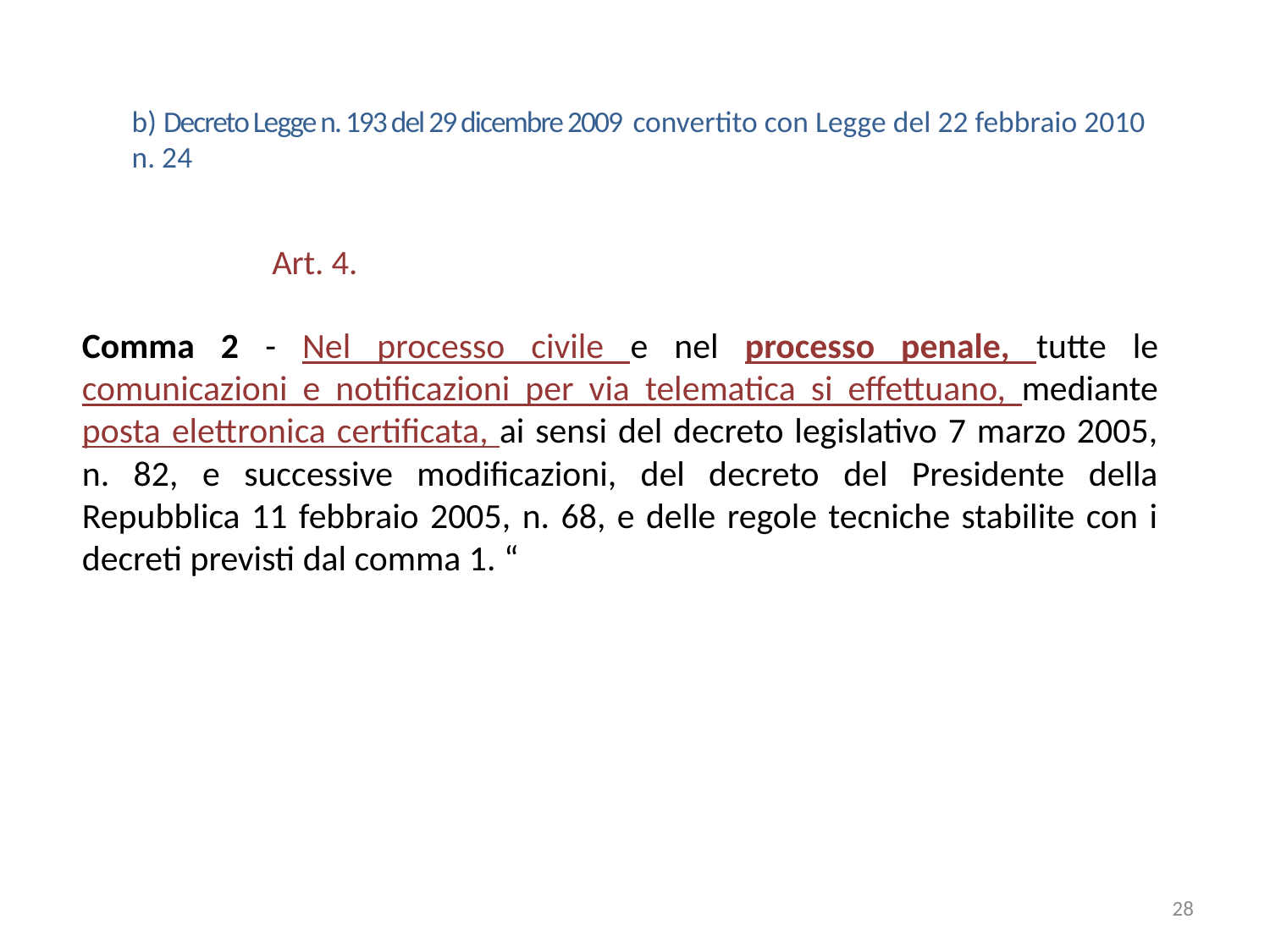

# b) Decreto Legge n. 193 del 29 dicembre 2009  convertito con Legge del 22 febbraio 2010 n. 24
	Art. 4.

Comma 2 - Nel processo civile e nel processo penale, tutte le comunicazioni e notificazioni per via telematica si effettuano, mediante posta elettronica certificata, ai sensi del decreto legislativo 7 marzo 2005, n. 82, e successive modificazioni, del decreto del Presidente della Repubblica 11 febbraio 2005, n. 68, e delle regole tecniche stabilite con i decreti previsti dal comma 1. “
28